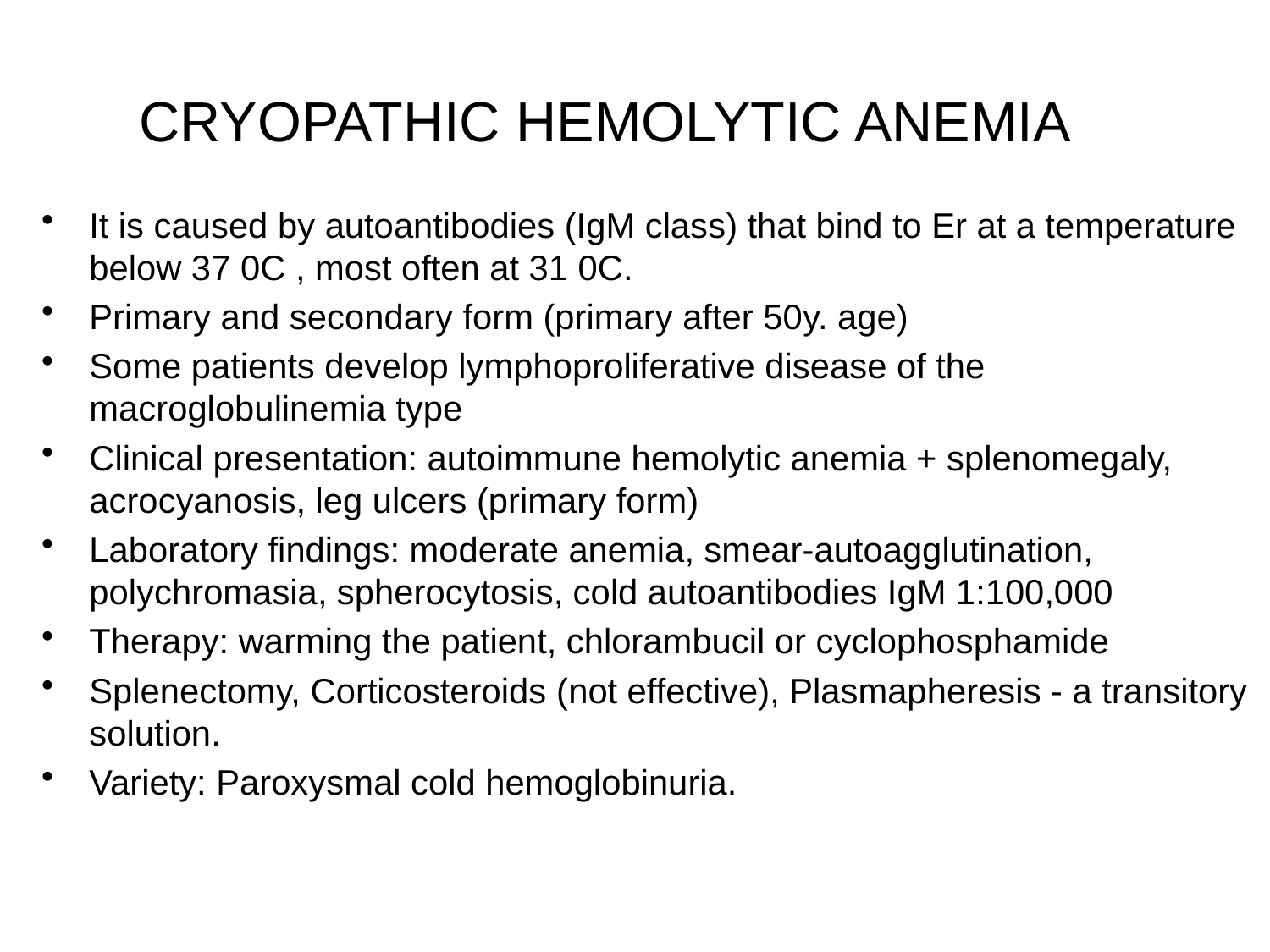

# CRYOPATHIC HEMOLYTIC ANEMIA
It is caused by autoantibodies (IgM class) that bind to Er at a temperature below 37 0C , most often at 31 0C.
Primary and secondary form (primary after 50y. age)
Some patients develop lymphoproliferative disease of the macroglobulinemia type
Clinical presentation: autoimmune hemolytic anemia + splenomegaly, acrocyanosis, leg ulcers (primary form)
Laboratory findings: moderate anemia, smear-autoagglutination, polychromasia, spherocytosis, cold autoantibodies IgM 1:100,000
Therapy: warming the patient, chlorambucil or cyclophosphamide
Splenectomy, Corticosteroids (not effective), Plasmapheresis - a transitory solution.
Variety: Paroxysmal cold hemoglobinuria.